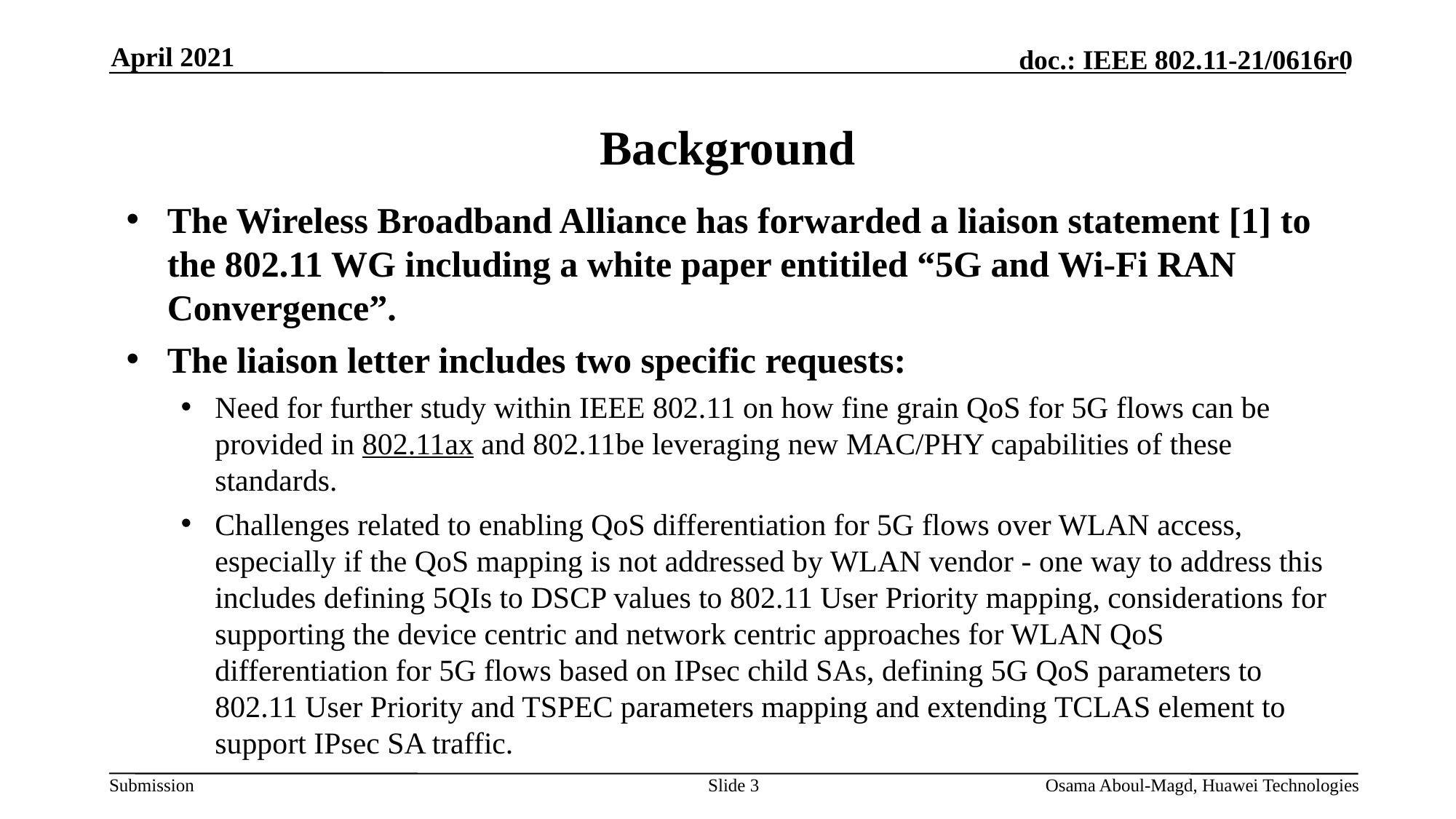

April 2021
# Background
The Wireless Broadband Alliance has forwarded a liaison statement [1] to the 802.11 WG including a white paper entitiled “5G and Wi-Fi RAN Convergence”.
The liaison letter includes two specific requests:
Need for further study within IEEE 802.11 on how fine grain QoS for 5G flows can be provided in 802.11ax and 802.11be leveraging new MAC/PHY capabilities of these standards.
Challenges related to enabling QoS differentiation for 5G flows over WLAN access, especially if the QoS mapping is not addressed by WLAN vendor - one way to address this includes defining 5QIs to DSCP values to 802.11 User Priority mapping, considerations for supporting the device centric and network centric approaches for WLAN QoS differentiation for 5G flows based on IPsec child SAs, defining 5G QoS parameters to 802.11 User Priority and TSPEC parameters mapping and extending TCLAS element to support IPsec SA traffic.
Slide 3
Osama Aboul-Magd, Huawei Technologies